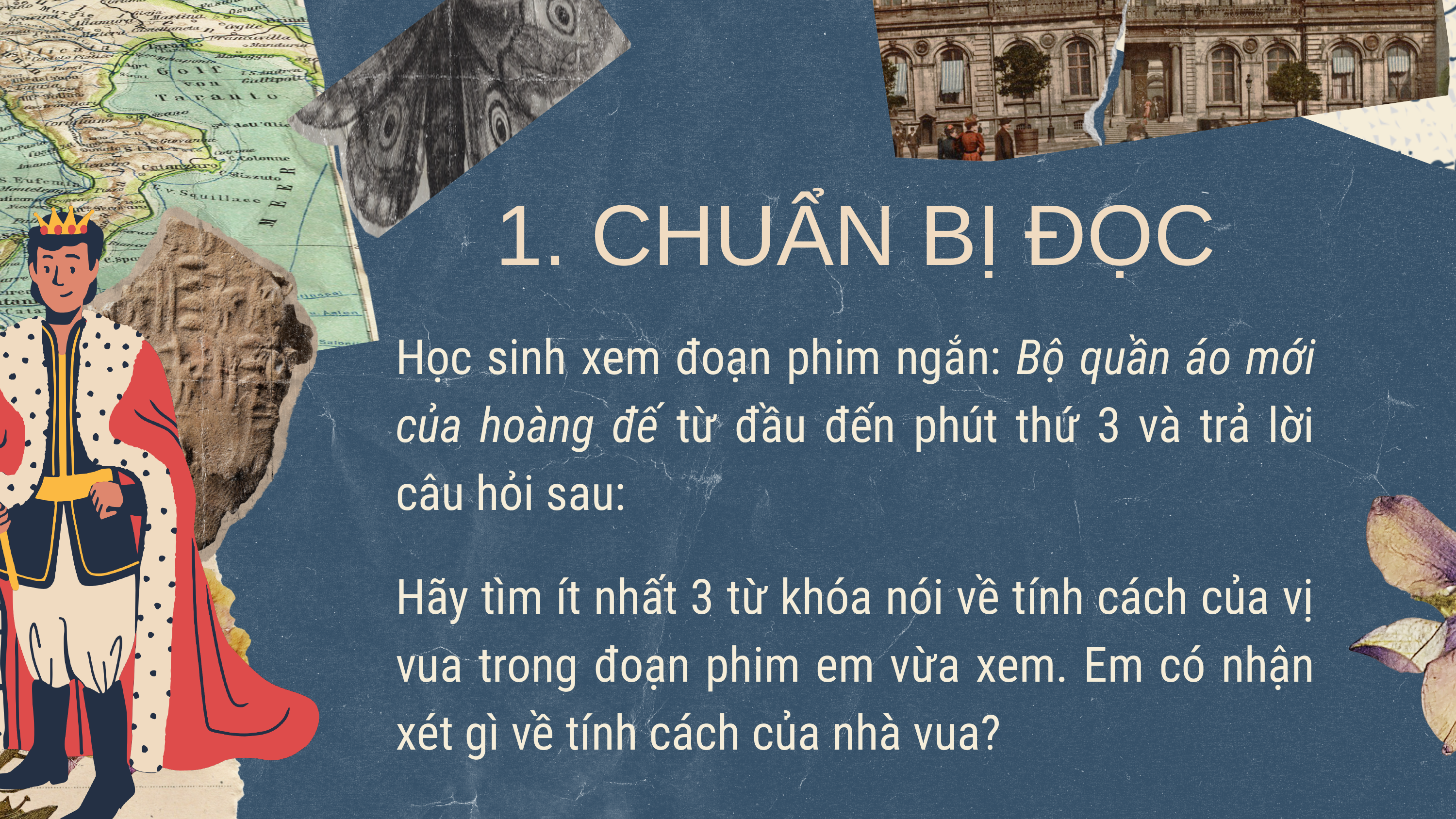

1. CHUẨN BỊ ĐỌC

Học sinh xem đoạn phim ngắn: Bộ quần áo mới của hoàng đế từ đầu đến phút thứ 3 và trả lời câu hỏi sau:

Hãy tìm ít nhất 3 từ khóa nói về tính cách của vị vua trong đoạn phim em vừa xem. Em có nhận xét gì về tính cách của nhà vua?